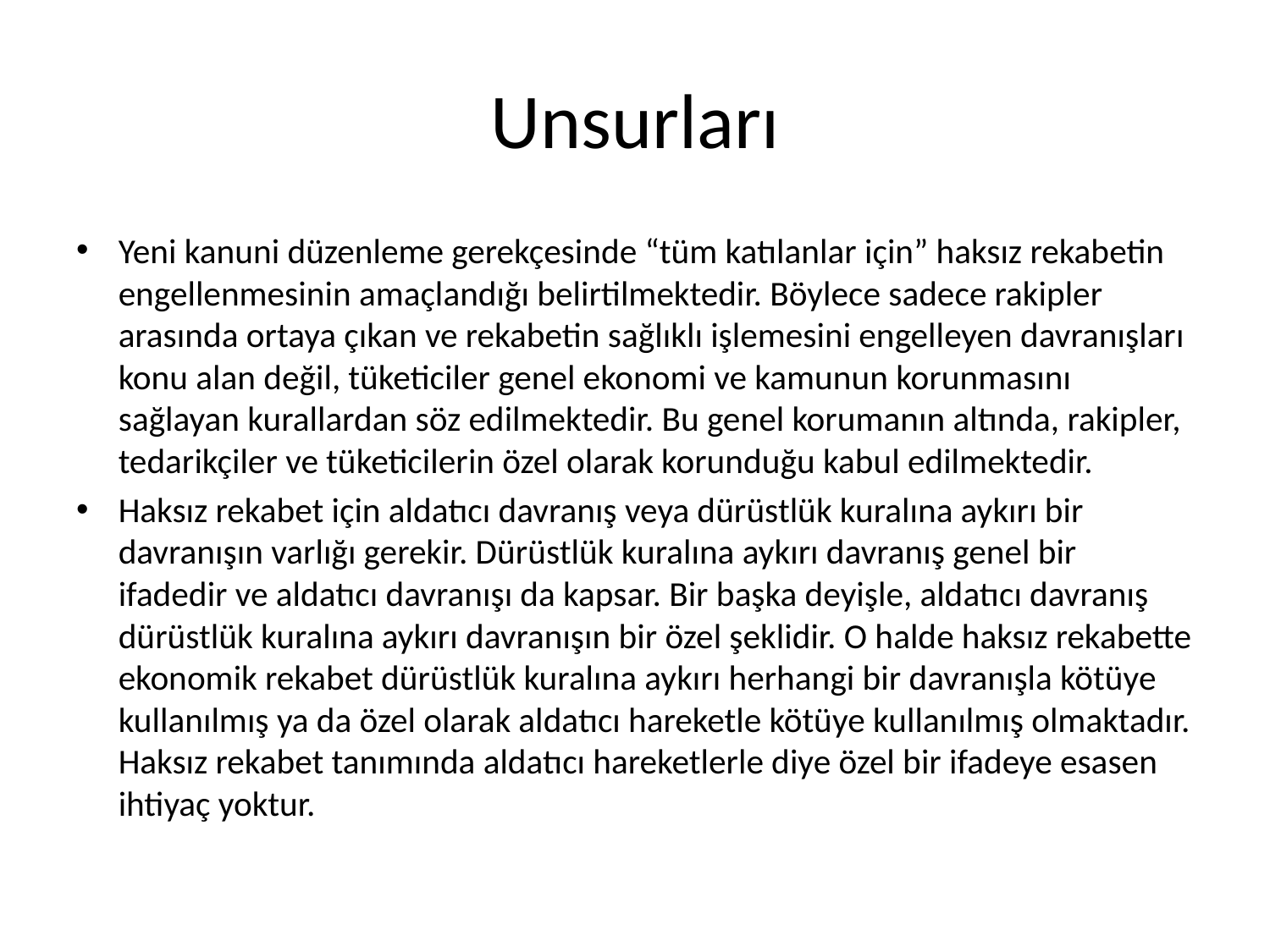

# Unsurları
Yeni kanuni düzenleme gerekçesinde “tüm katılanlar için” haksız rekabetin engellenmesinin amaçlandığı belirtilmektedir. Böylece sadece rakipler arasında ortaya çıkan ve rekabetin sağlıklı işlemesini engelleyen davranışları konu alan değil, tüketiciler genel ekonomi ve kamunun korunmasını sağlayan kurallardan söz edilmektedir. Bu genel korumanın altında, rakipler, tedarikçiler ve tüketicilerin özel olarak korunduğu kabul edilmektedir.
Haksız rekabet için aldatıcı davranış veya dürüstlük kuralına aykırı bir davranışın varlığı gerekir. Dürüstlük kuralına aykırı davranış genel bir ifadedir ve aldatıcı davranışı da kapsar. Bir başka deyişle, aldatıcı davranış dürüstlük kuralına aykırı davranışın bir özel şeklidir. O halde haksız rekabette ekonomik rekabet dürüstlük kuralına aykırı herhangi bir davranışla kötüye kullanılmış ya da özel olarak aldatıcı hareketle kötüye kullanılmış olmaktadır. Haksız rekabet tanımında aldatıcı hareketlerle diye özel bir ifadeye esasen ihtiyaç yoktur.